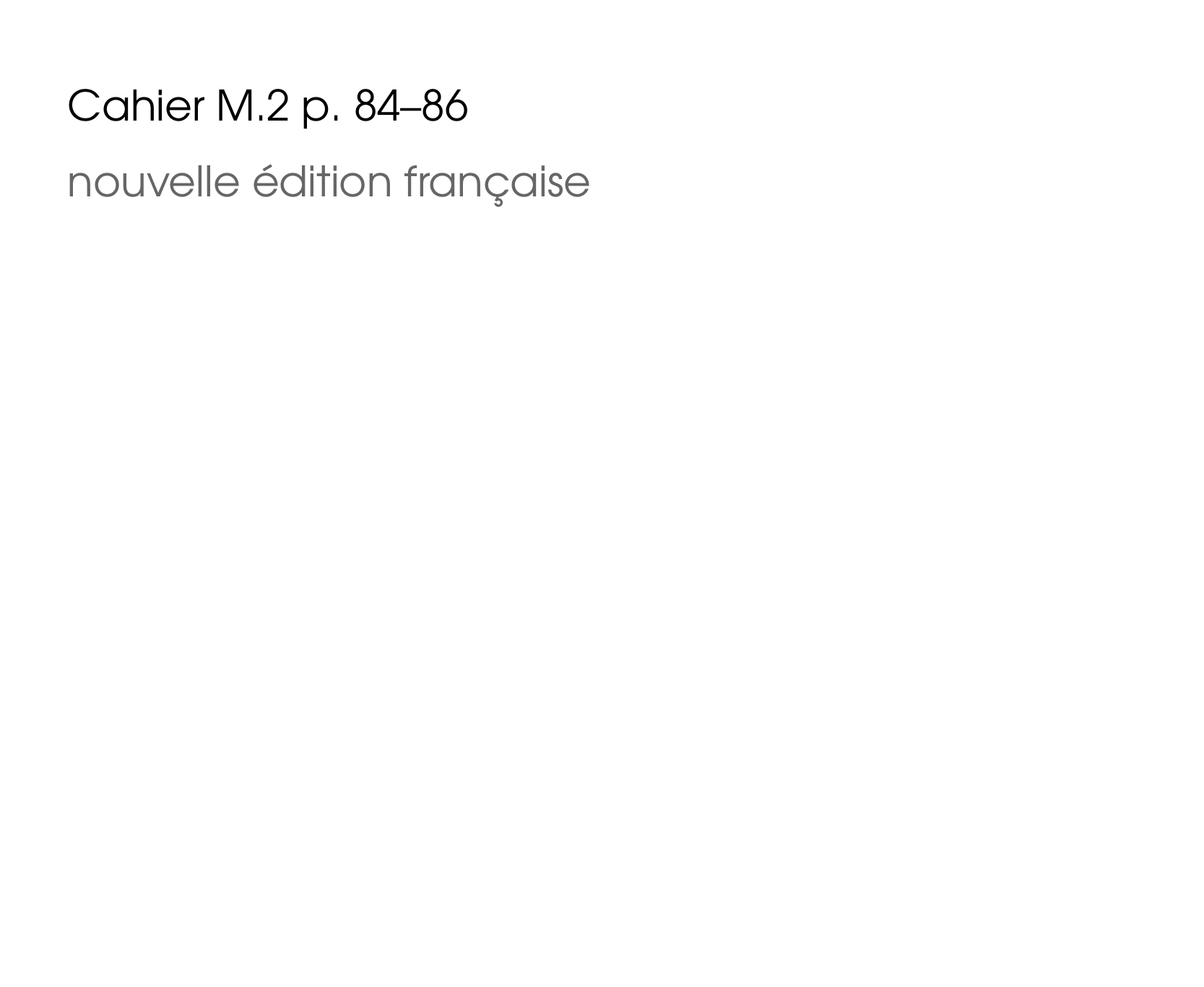

Cahier M.2 p. 84–86
nouvelle édition française